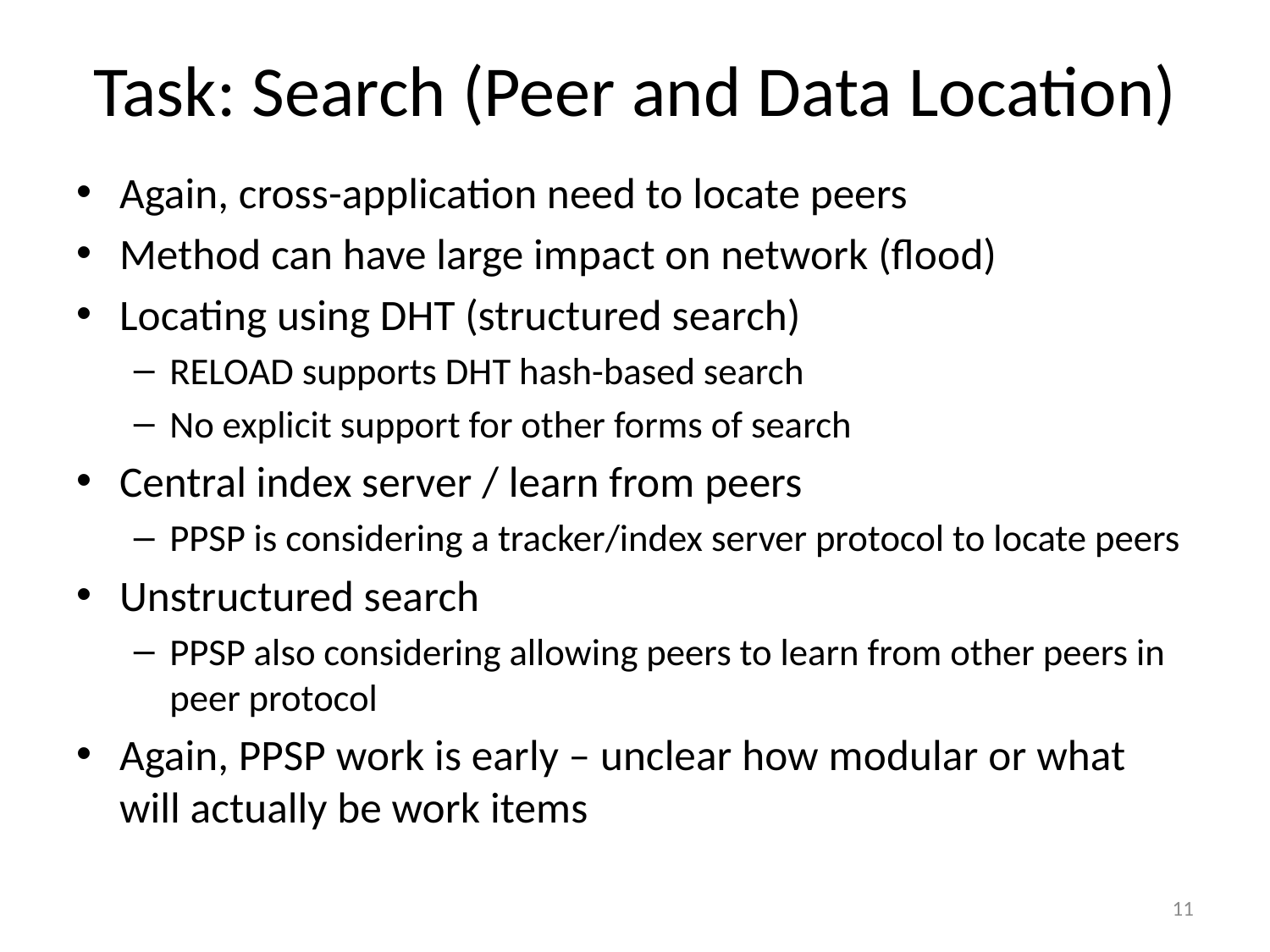

# Task: Search (Peer and Data Location)
Again, cross-application need to locate peers
Method can have large impact on network (flood)
Locating using DHT (structured search)
RELOAD supports DHT hash-based search
No explicit support for other forms of search
Central index server / learn from peers
PPSP is considering a tracker/index server protocol to locate peers
Unstructured search
PPSP also considering allowing peers to learn from other peers in peer protocol
Again, PPSP work is early – unclear how modular or what will actually be work items

11